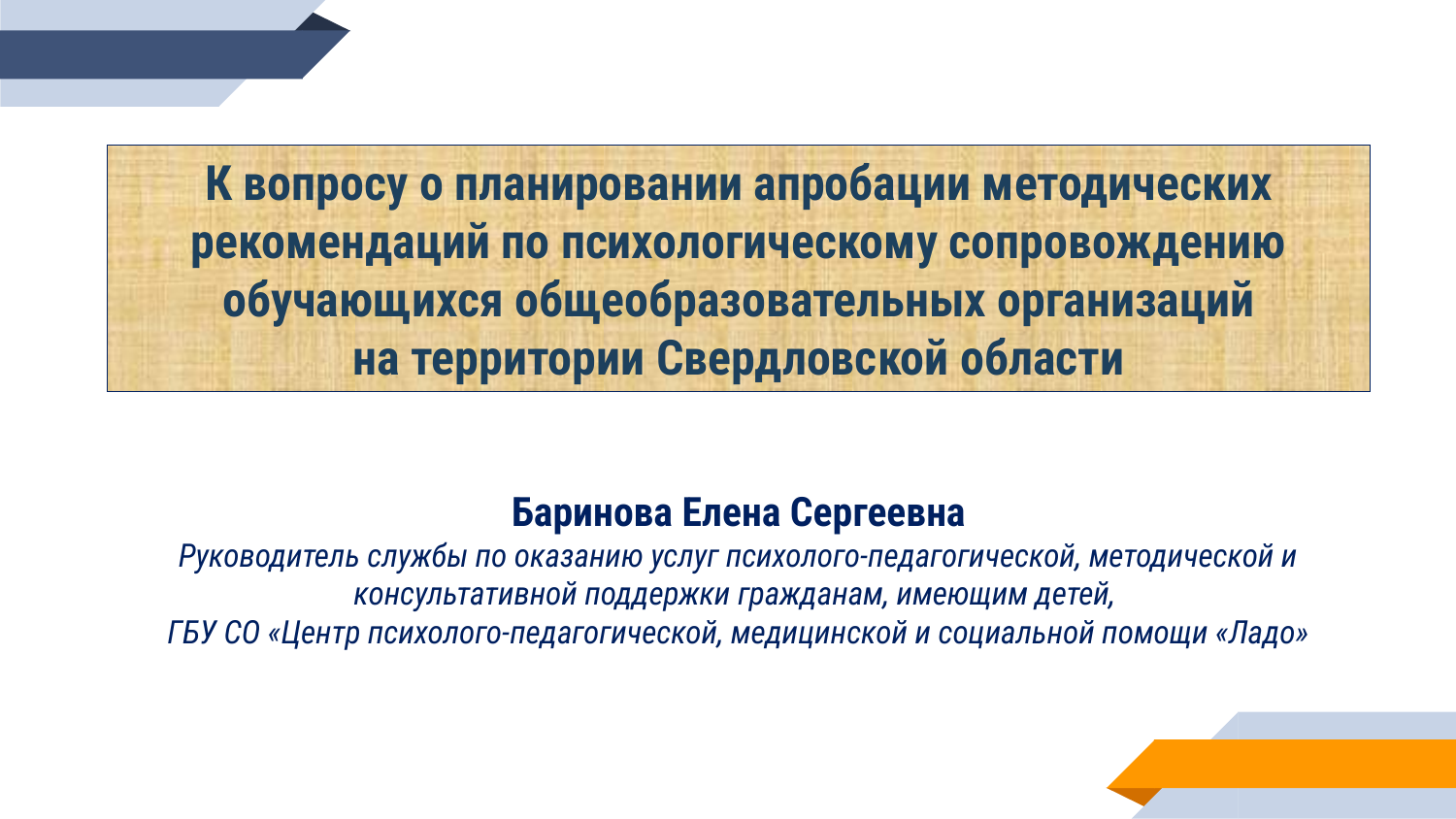

К вопросу о планировании апробации методических рекомендаций по психологическому сопровождению обучающихся общеобразовательных организаций
на территории Свердловской области
Баринова Елена Сергеевна
Руководитель службы по оказанию услуг психолого-педагогической, методической и консультативной поддержки гражданам, имеющим детей,
ГБУ СО «Центр психолого-педагогической, медицинской и социальной помощи «Ладо»